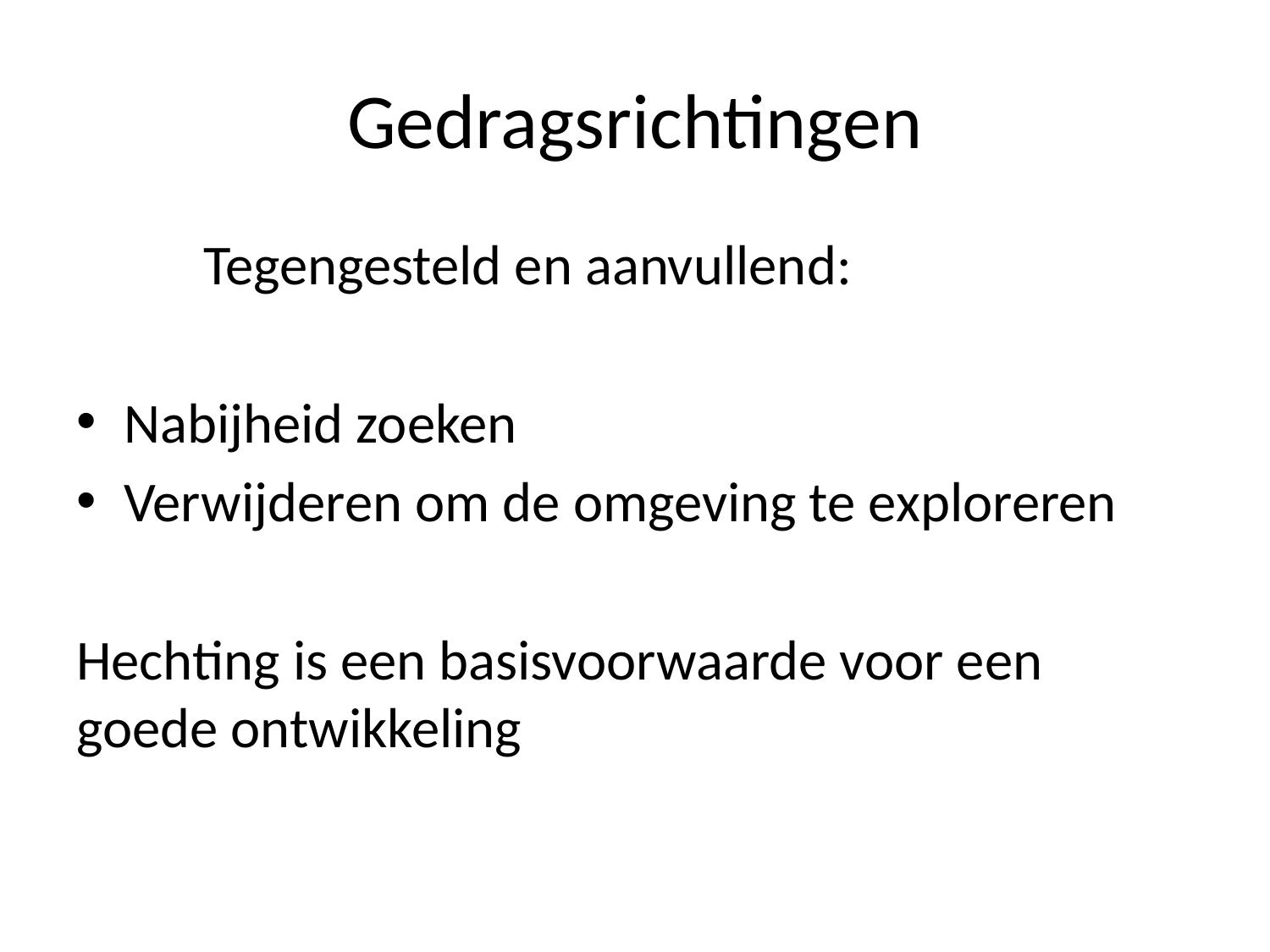

# Gedragsrichtingen
	Tegengesteld en aanvullend:

Nabijheid zoeken
Verwijderen om de omgeving te exploreren

Hechting is een basisvoorwaarde voor een goede ontwikkeling